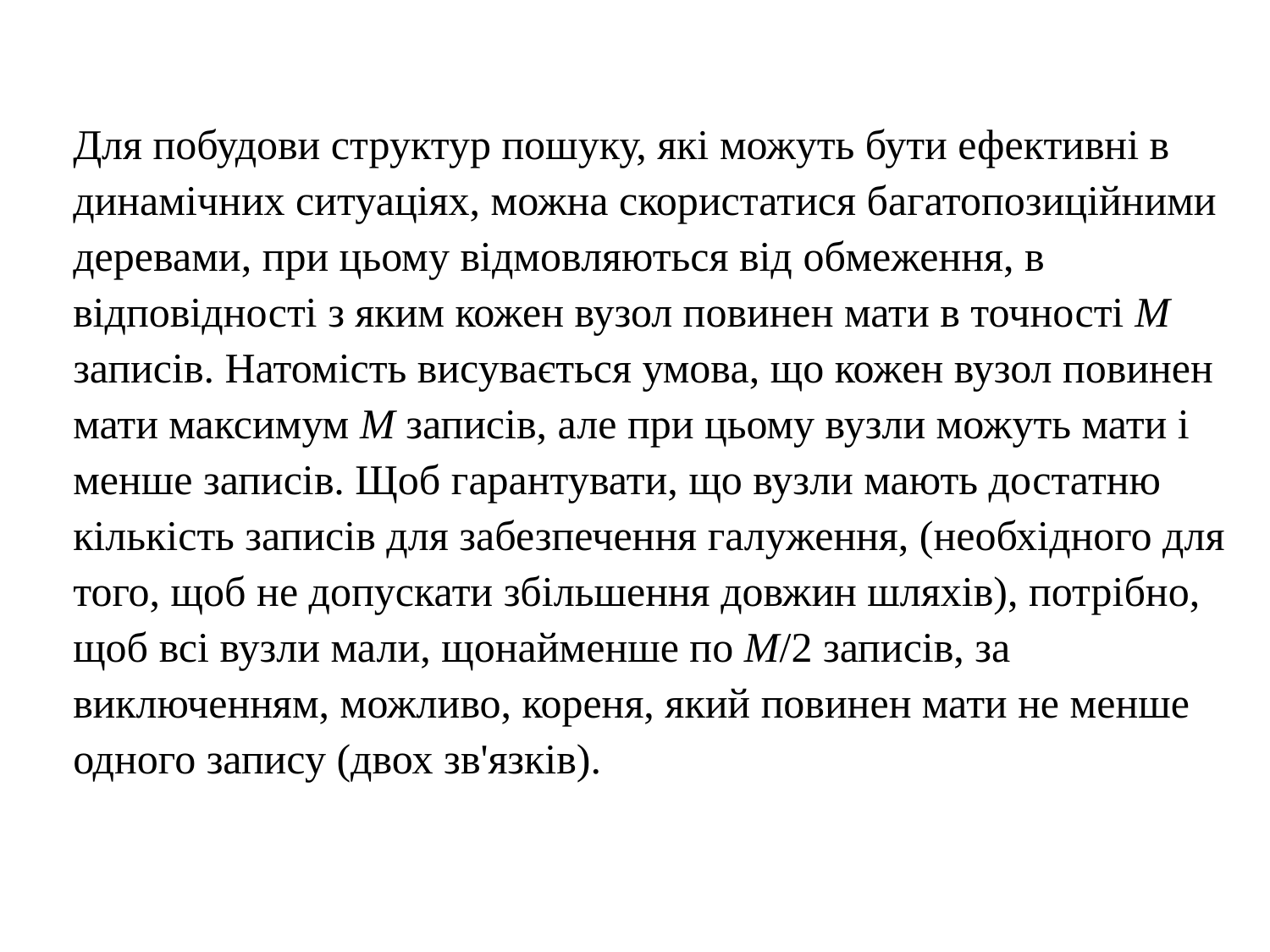

Для побудови структур пошуку, які можуть бути ефективні в динамічних ситуаціях, можна скористатися багатопозиційними деревами, при цьому відмовляються від обмеження, в відповідності з яким кожен вузол повинен мати в точності М записів. Натомість висувається умова, що кожен вузол повинен мати максимум М записів, але при цьому вузли можуть мати і менше записів. Щоб гарантувати, що вузли мають достатню кількість записів для забезпечення галуження, (необхідного для того, щоб не допускати збільшення довжин шляхів), потрібно, щоб всі вузли мали, щонайменше по М/2 записів, за виключенням, можливо, кореня, який повинен мати не менше одного запису (двох зв'язків).